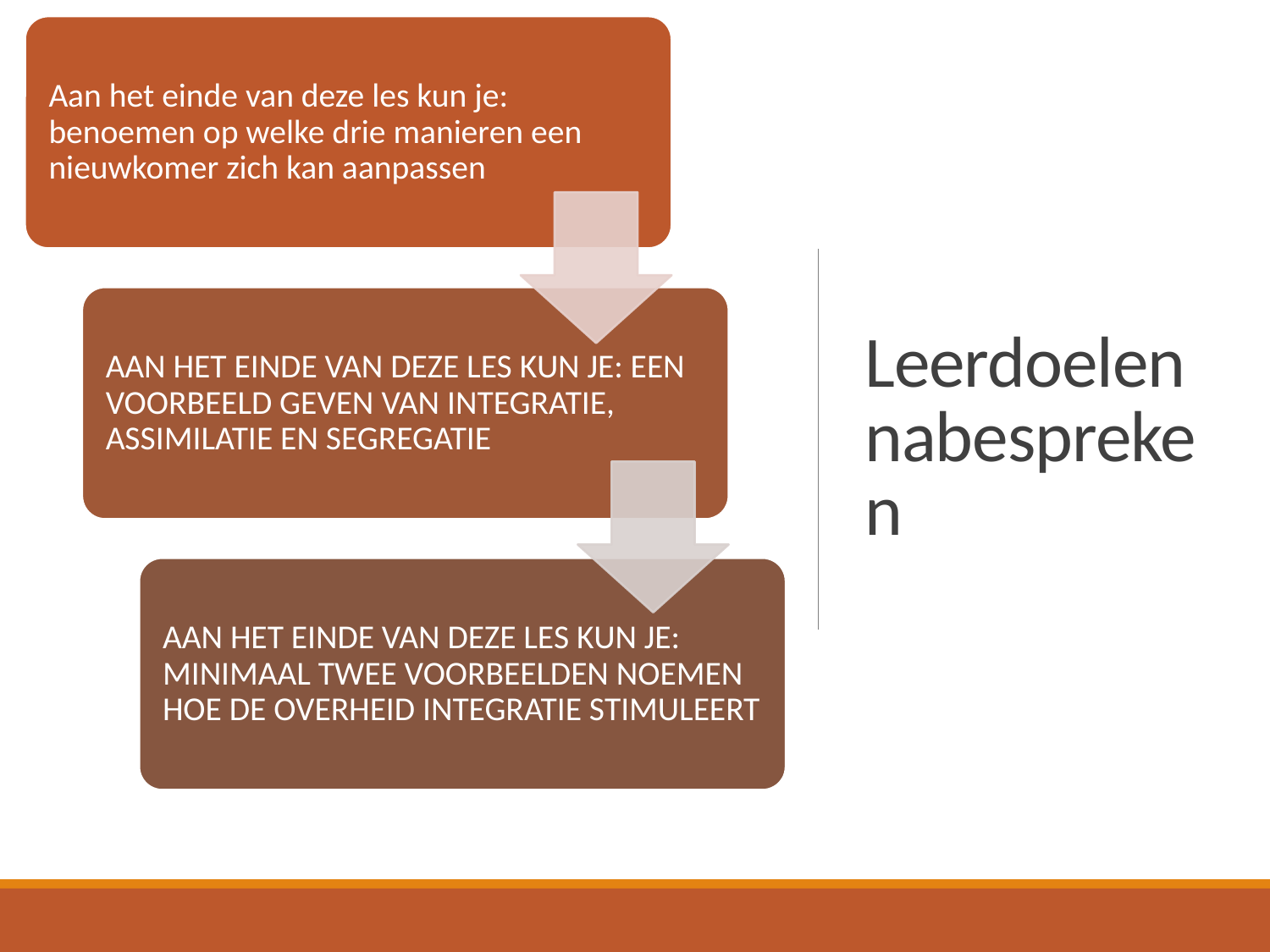

Aan het einde van deze les kun je: benoemen op welke drie manieren een nieuwkomer zich kan aanpassen
Aan het einde van deze les kun je: een voorbeeld geven van integratie, assimilatie en segregatie
Aan het einde van deze les kun je: minimaal twee voorbeelden noemen hoe de overheid integratie stimuleert

# Leerdoelen nabespreken